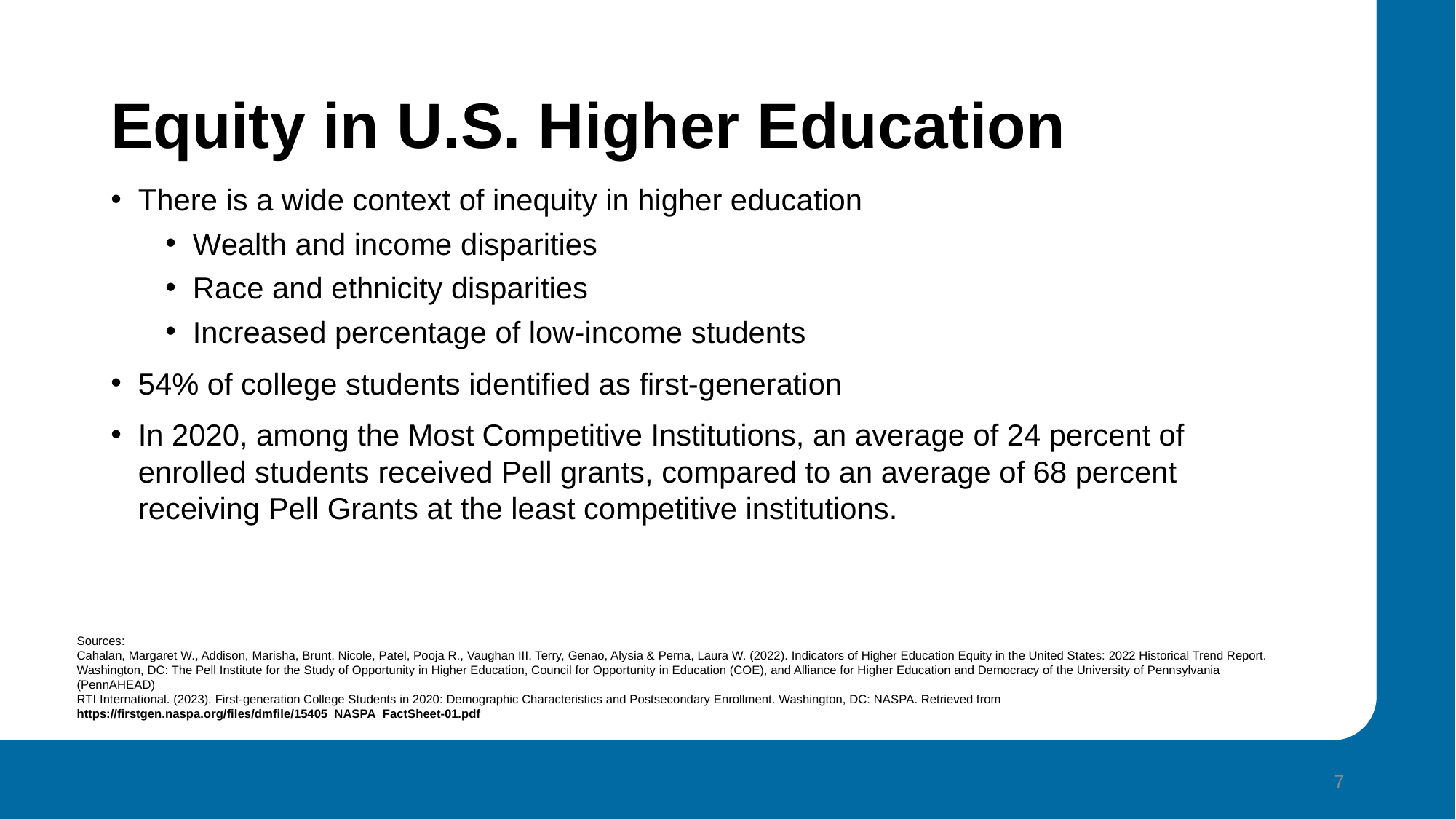

# Equity in U.S. Higher Education
There is a wide context of inequity in higher education
Wealth and income disparities
Race and ethnicity disparities
Increased percentage of low-income students
54% of college students identified as first-generation
In 2020, among the Most Competitive Institutions, an average of 24 percent of enrolled students received Pell grants, compared to an average of 68 percent receiving Pell Grants at the least competitive institutions.
Sources:
Cahalan, Margaret W., Addison, Marisha, Brunt, Nicole, Patel, Pooja R., Vaughan III, Terry, Genao, Alysia & Perna, Laura W. (2022). Indicators of Higher Education Equity in the United States: 2022 Historical Trend Report. Washington, DC: The Pell Institute for the Study of Opportunity in Higher Education, Council for Opportunity in Education (COE), and Alliance for Higher Education and Democracy of the University of Pennsylvania (PennAHEAD)
RTI International. (2023). First-generation College Students in 2020: Demographic Characteristics and Postsecondary Enrollment. Washington, DC: NASPA. Retrieved from https://firstgen.naspa.org/files/dmfile/15405_NASPA_FactSheet-01.pdf
7